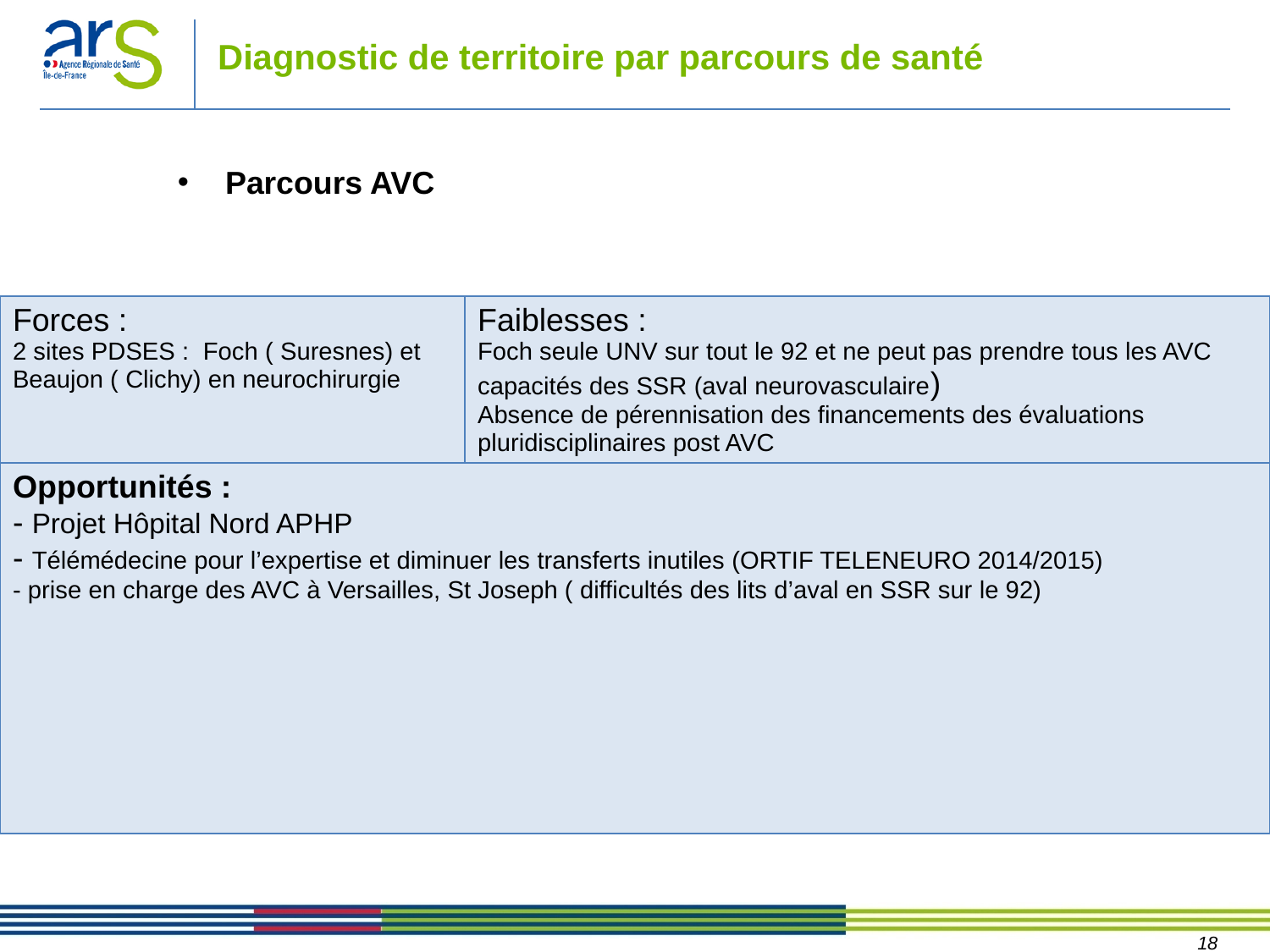

# Diagnostic de territoire par parcours de santé
Parcours AVC

| Forces : 2 sites PDSES : Foch ( Suresnes) et Beaujon ( Clichy) en neurochirurgie | Faiblesses : Foch seule UNV sur tout le 92 et ne peut pas prendre tous les AVC capacités des SSR (aval neurovasculaire) Absence de pérennisation des financements des évaluations pluridisciplinaires post AVC |
| --- | --- |
| Opportunités : - Projet Hôpital Nord APHP - Télémédecine pour l’expertise et diminuer les transferts inutiles (ORTIF TELENEURO 2014/2015) - prise en charge des AVC à Versailles, St Joseph ( difficultés des lits d’aval en SSR sur le 92) |  |